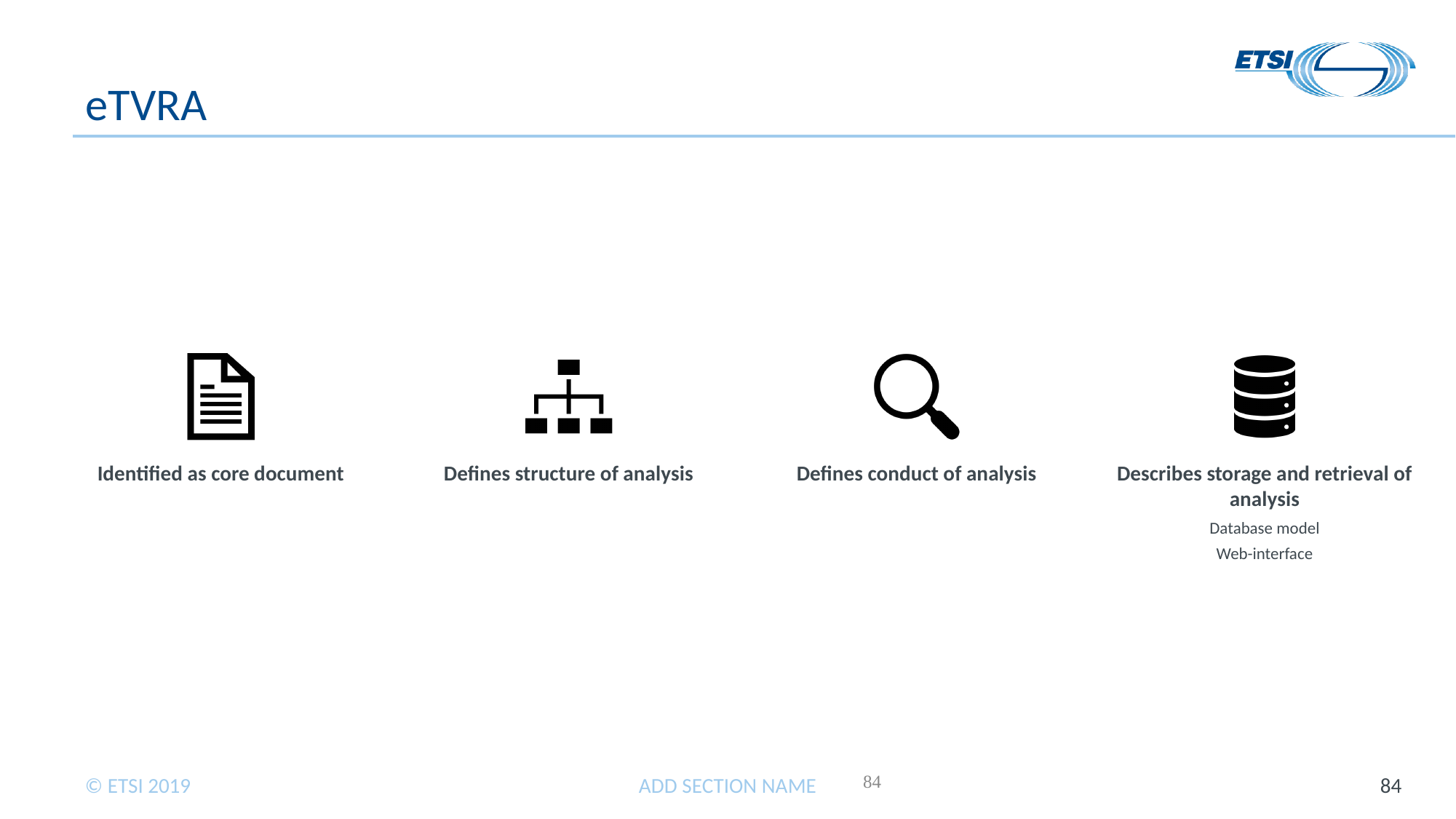

# eTVRA
Identified as core document
Defines structure of analysis
Defines conduct of analysis
Describes storage and retrieval of analysis
Database model
Web-interface
84
ADD SECTION NAME